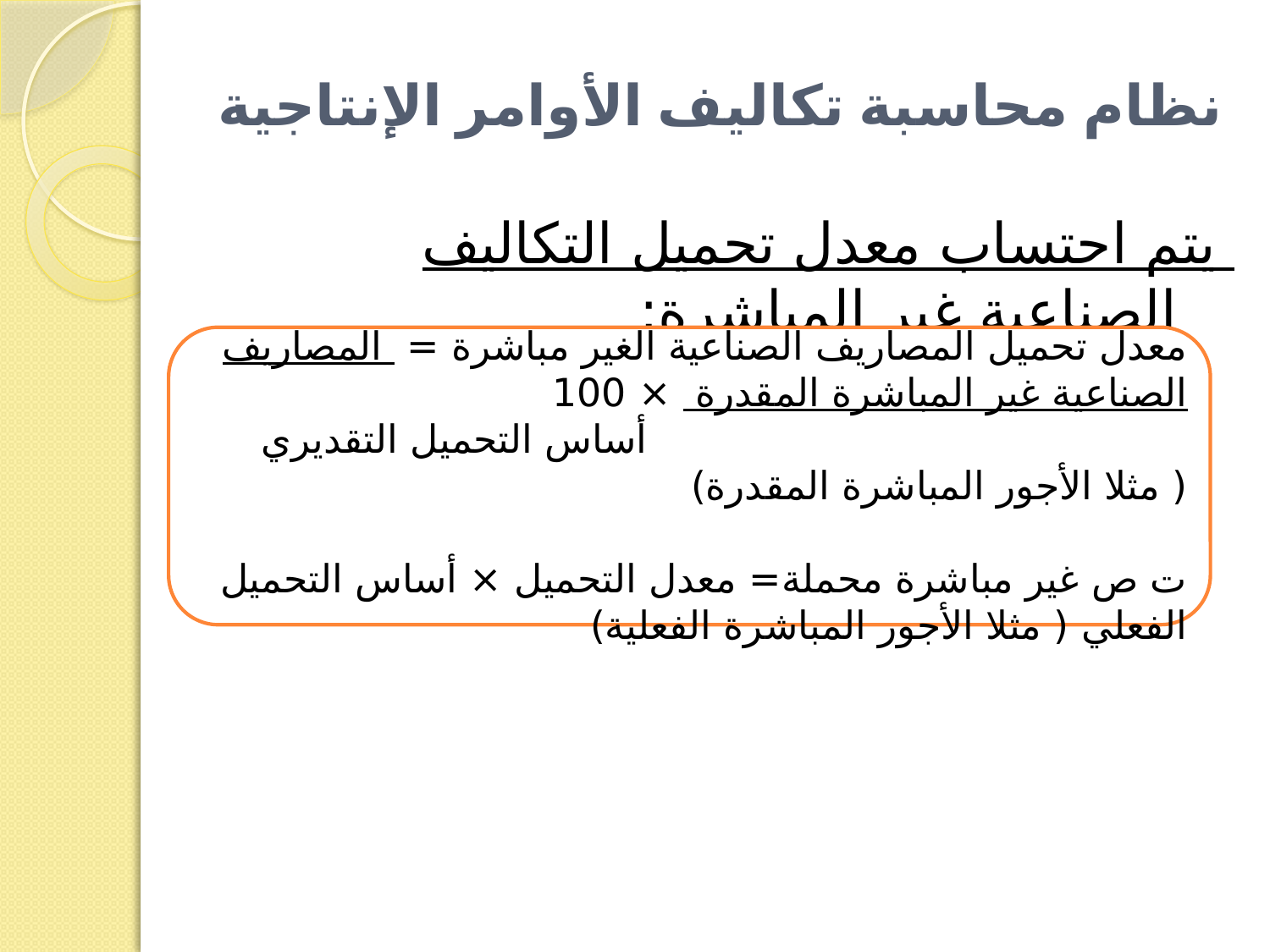

# نظام محاسبة تكاليف الأوامر الإنتاجية
يتم احتساب معدل تحميل التكاليف الصناعية غير المباشرة:

معدل تحميل المصاريف الصناعية الغير مباشرة =  المصاريف الصناعية غير المباشرة المقدرة  × 100
                                            أساس التحميل التقديري ( مثلا الأجور المباشرة المقدرة)

ت ص غير مباشرة محملة= معدل التحميل × أساس التحميل الفعلي ( مثلا الأجور المباشرة الفعلية)